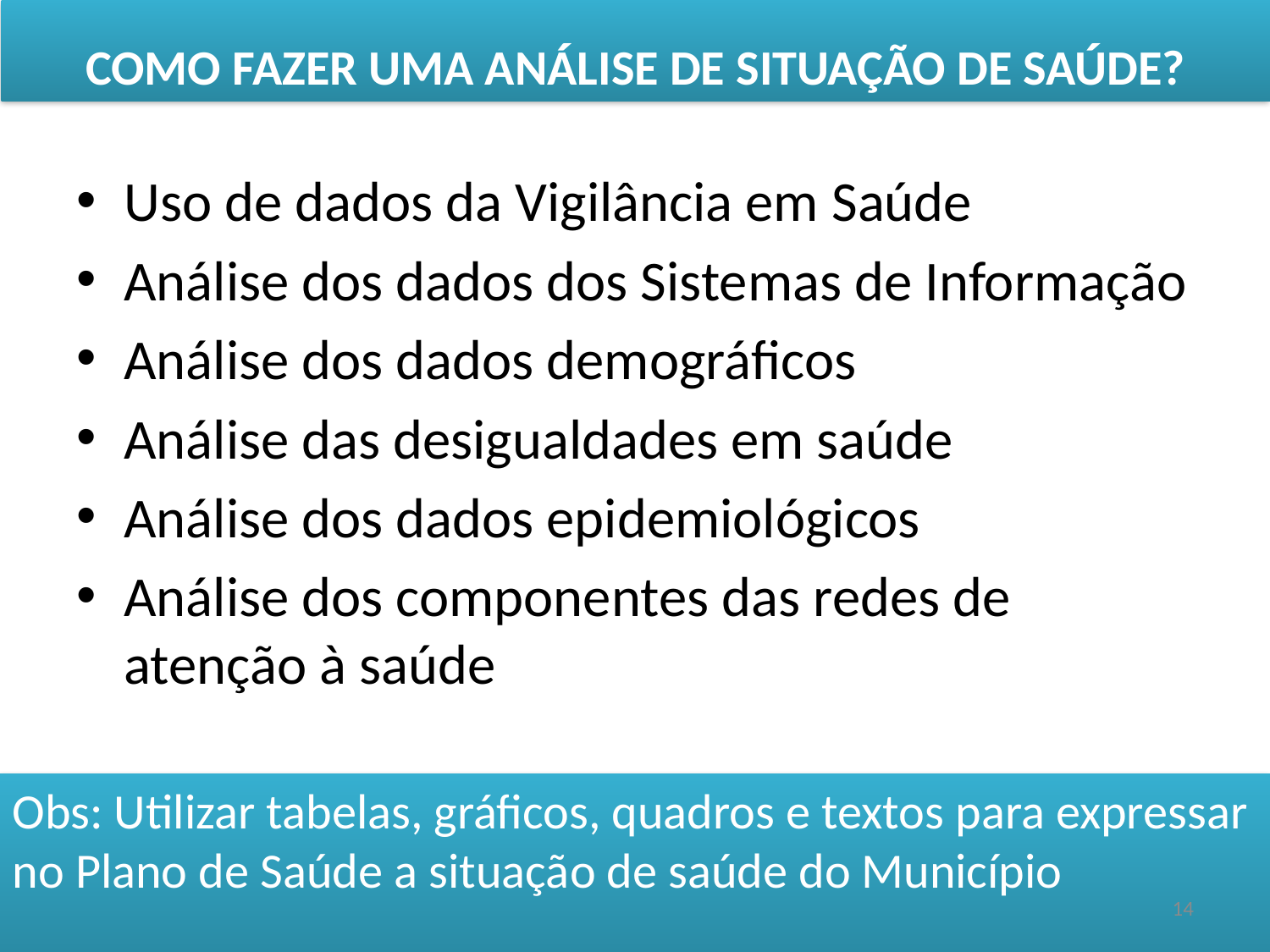

COMO FAZER UMA ANÁLISE DE SITUAÇÃO DE SAÚDE?
Uso de dados da Vigilância em Saúde
Análise dos dados dos Sistemas de Informação
Análise dos dados demográficos
Análise das desigualdades em saúde
Análise dos dados epidemiológicos
Análise dos componentes das redes de atenção à saúde
Obs: Utilizar tabelas, gráficos, quadros e textos para expressar no Plano de Saúde a situação de saúde do Município

14